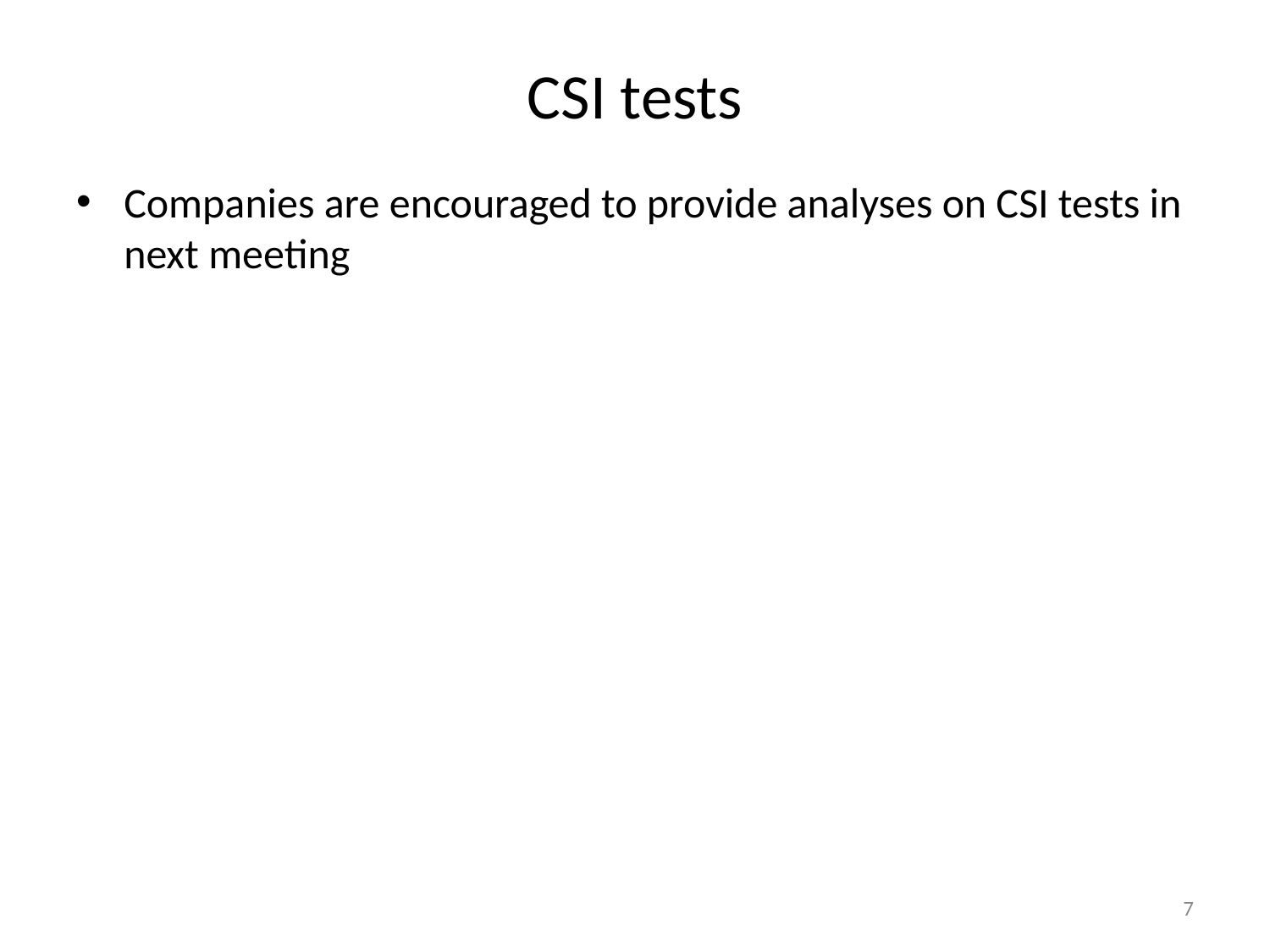

# CSI tests
Companies are encouraged to provide analyses on CSI tests in next meeting
7